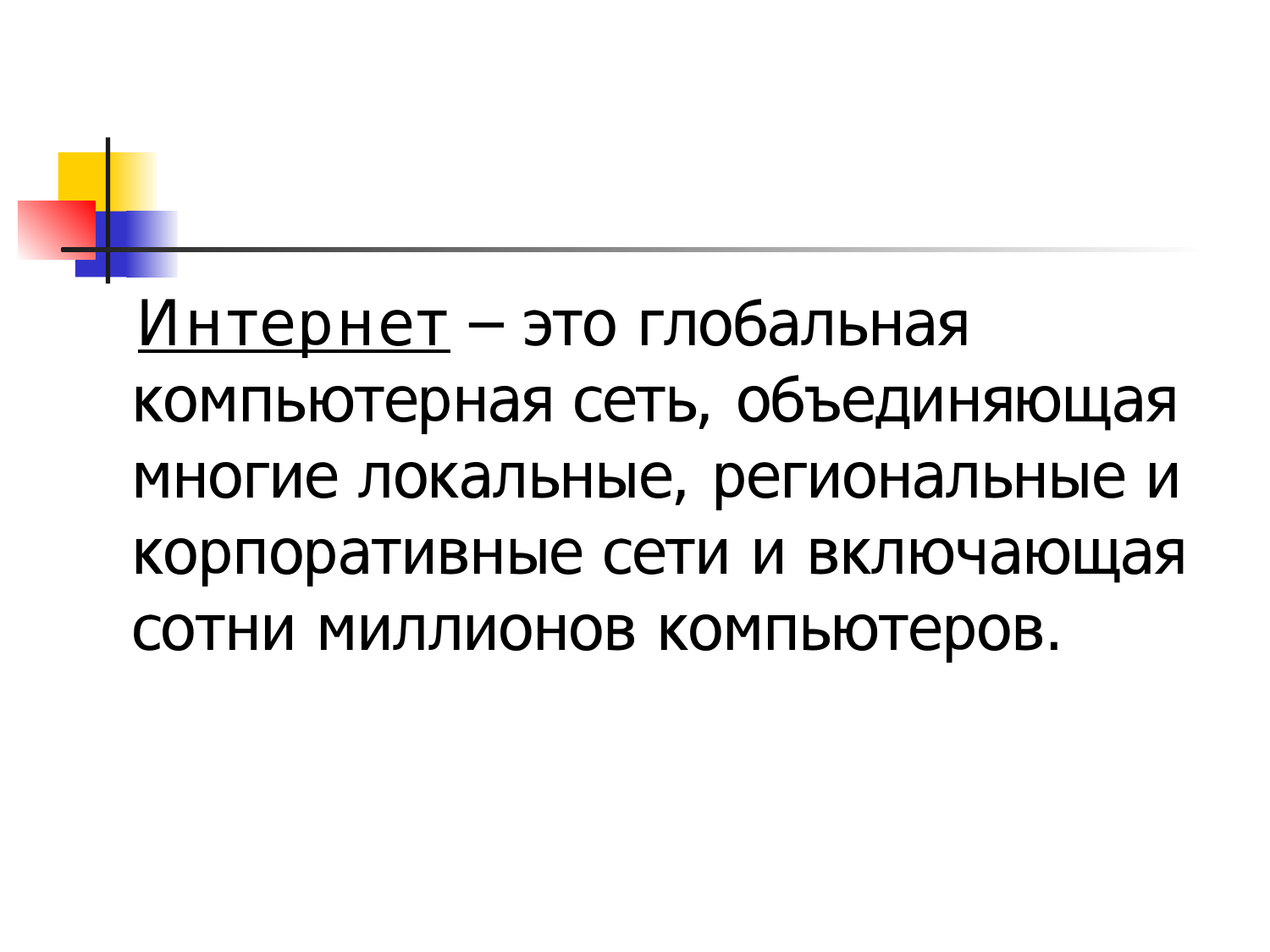

Интернет – это глобальная компьютерная сеть, объединяющая многие локальные, региональные и корпоративные сети и включающая сотни миллионов компьютеров.